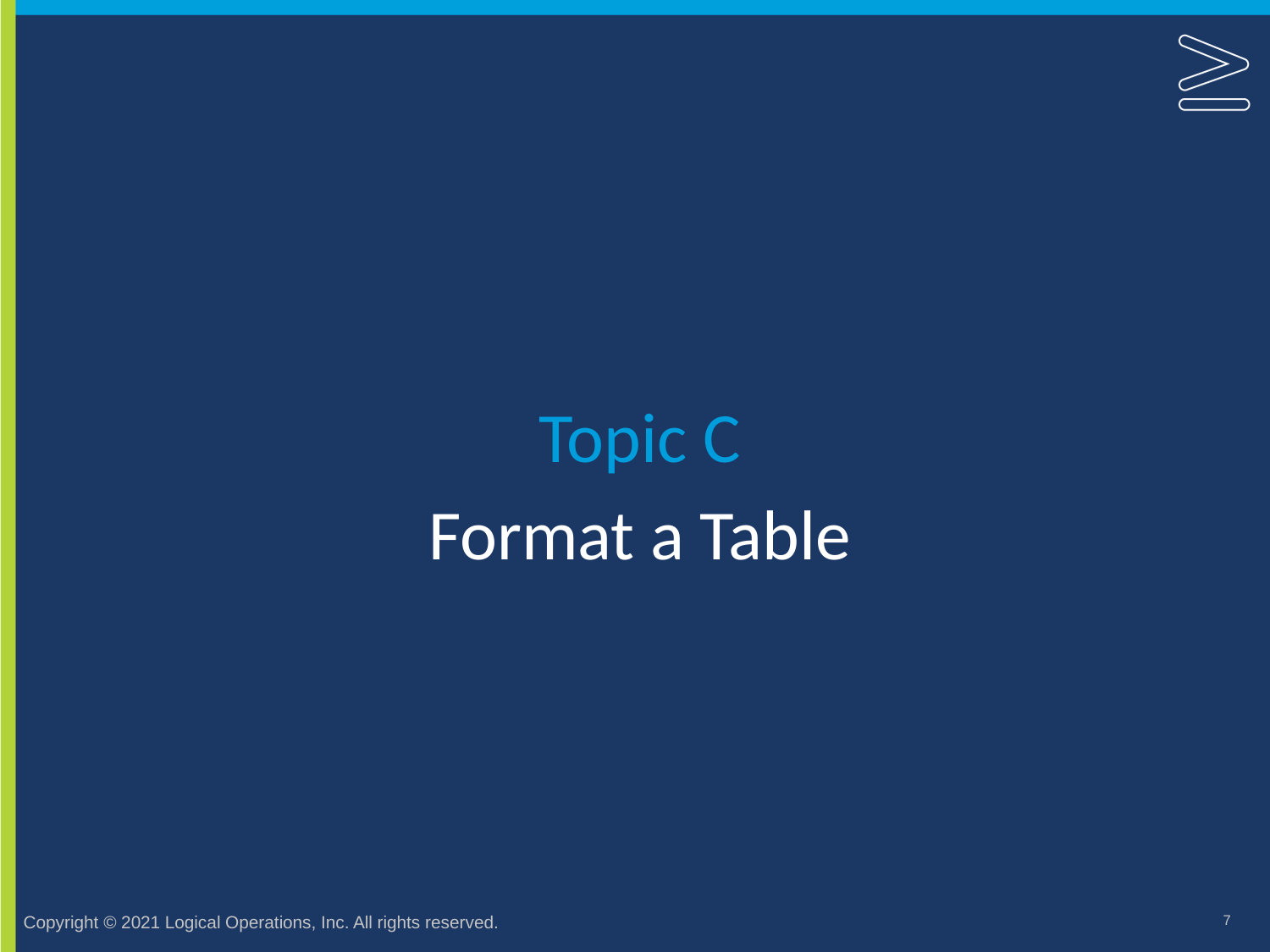

Topic C
# Format a Table
7